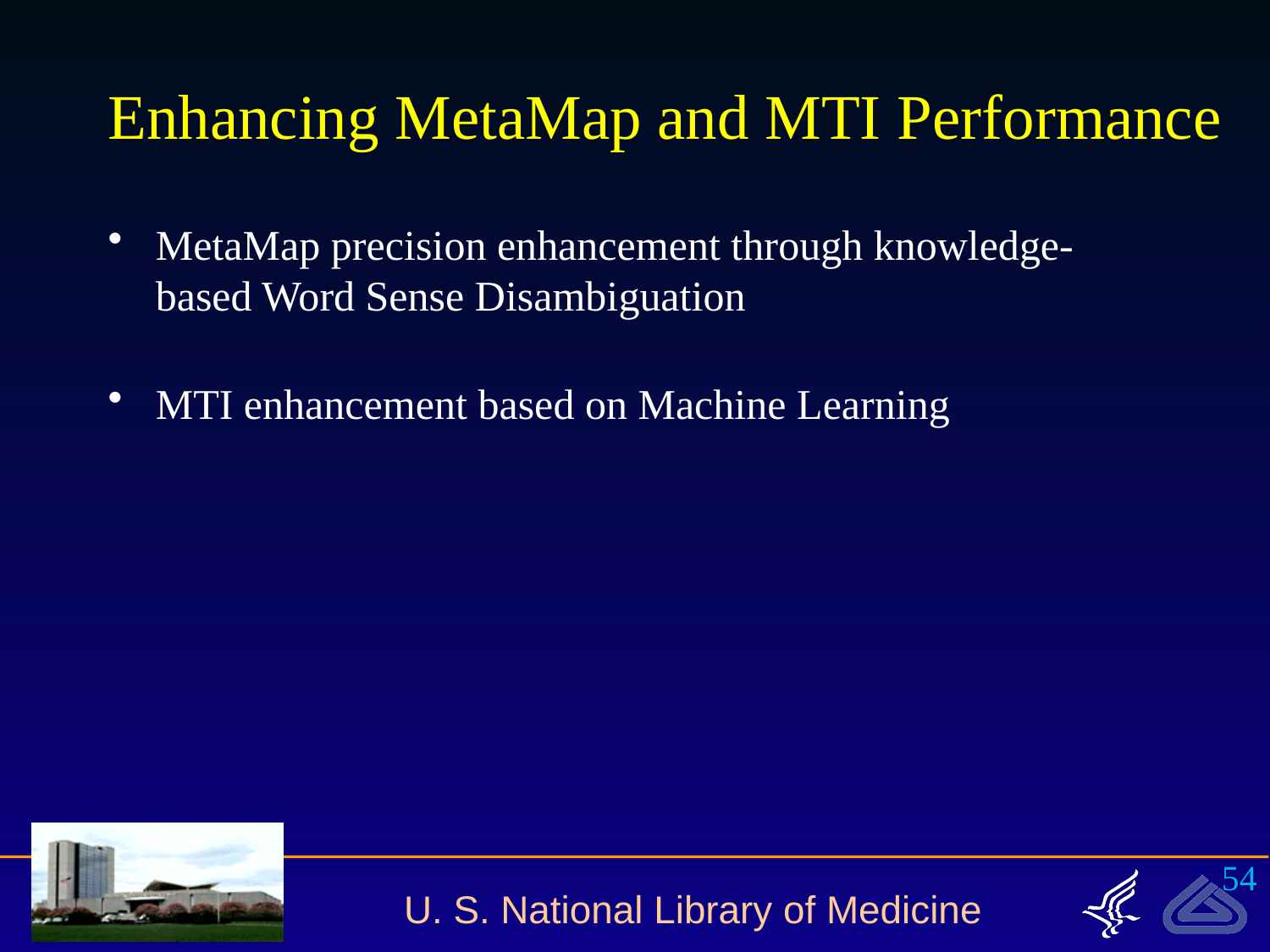

# Enhancing MetaMap and MTI Performance
MetaMap precision enhancement through knowledge-based Word Sense Disambiguation

MTI enhancement based on Machine Learning
54